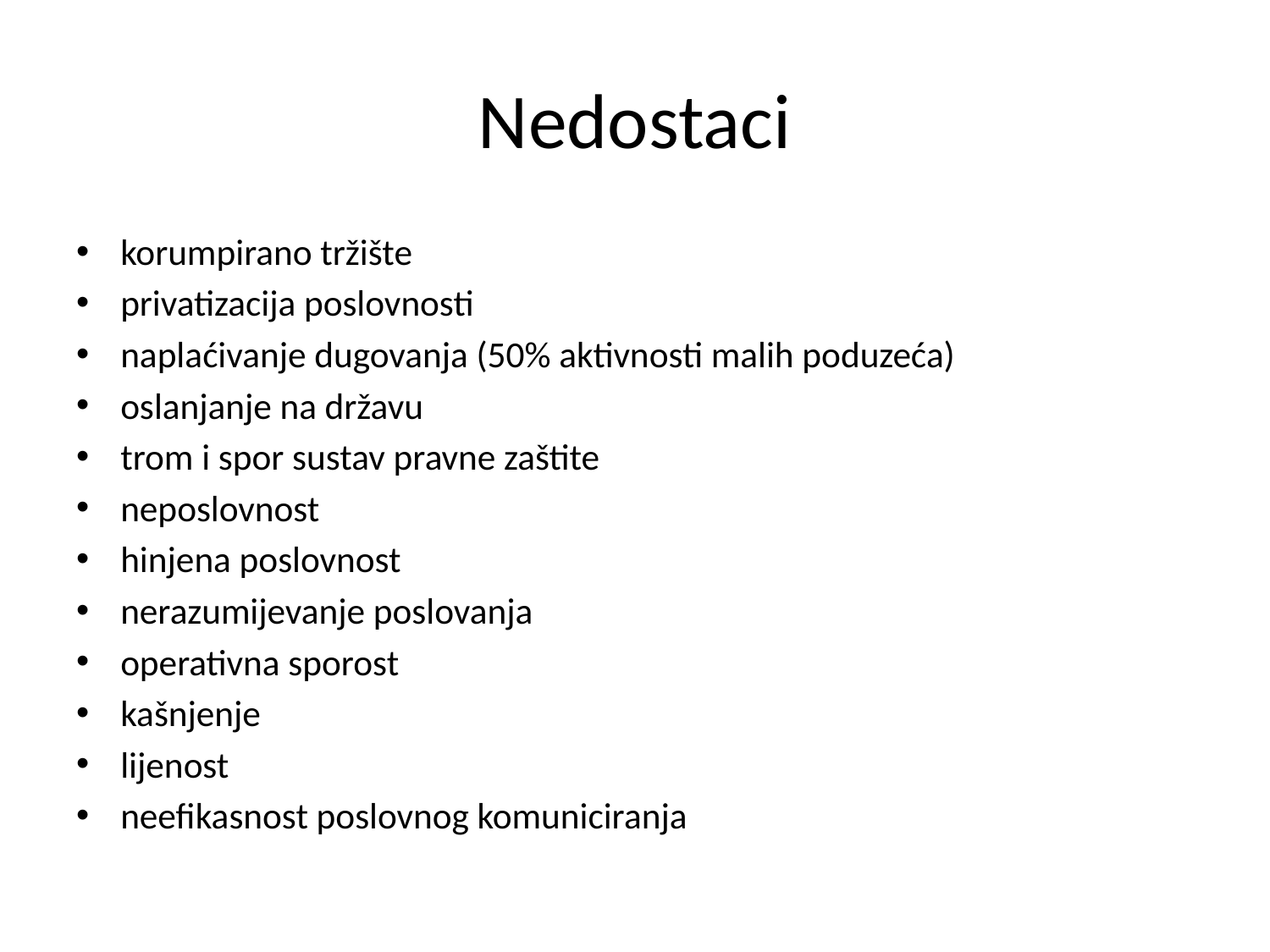

# Nedostaci
korumpirano tržište
privatizacija poslovnosti
naplaćivanje dugovanja (50% aktivnosti malih poduzeća)
oslanjanje na državu
trom i spor sustav pravne zaštite
neposlovnost
hinjena poslovnost
nerazumijevanje poslovanja
operativna sporost
kašnjenje
lijenost
neefikasnost poslovnog komuniciranja